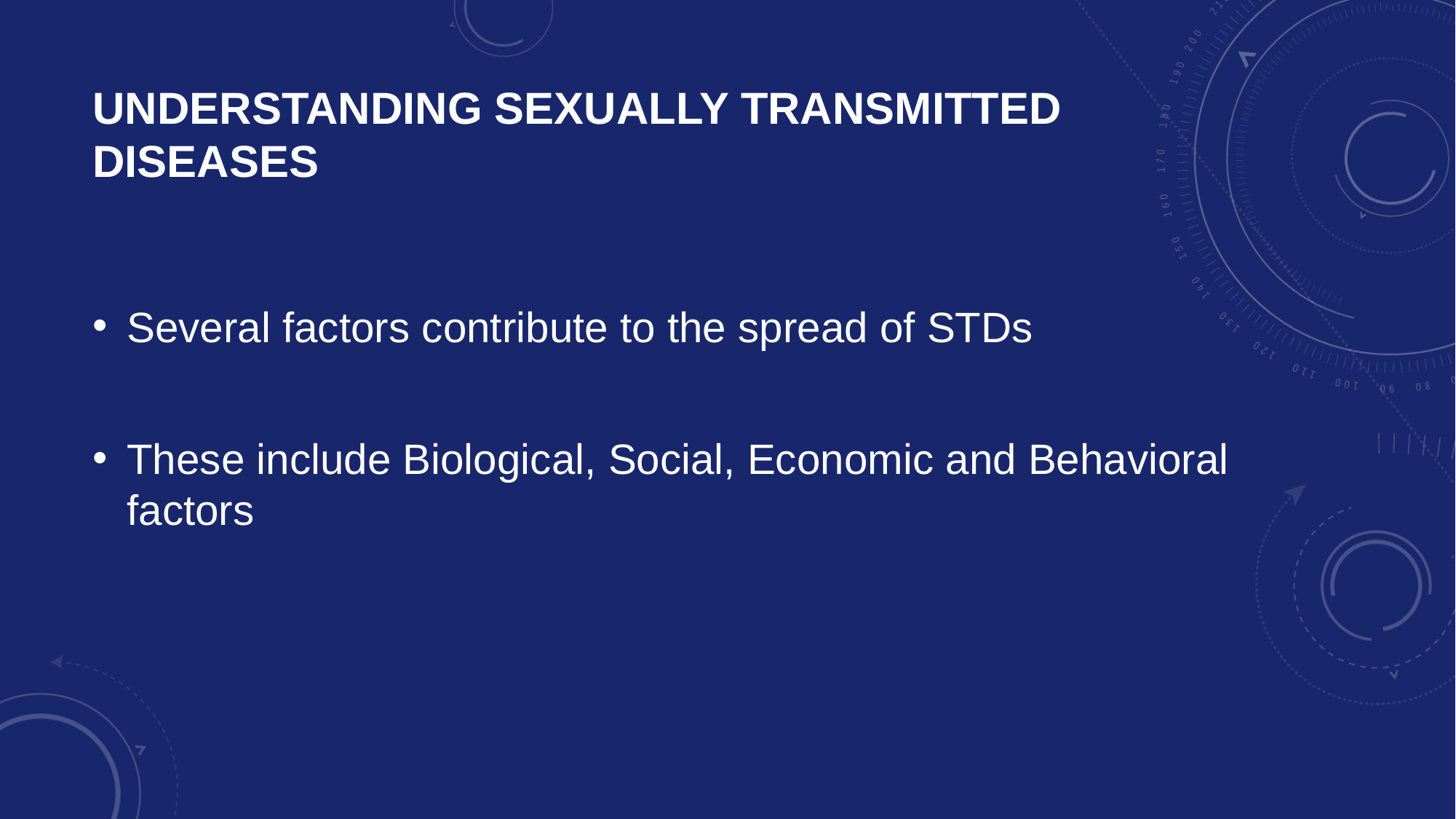

# Understanding Sexually Transmitted Diseases
Several factors contribute to the spread of STDs

These include Biological, Social, Economic and Behavioral factors